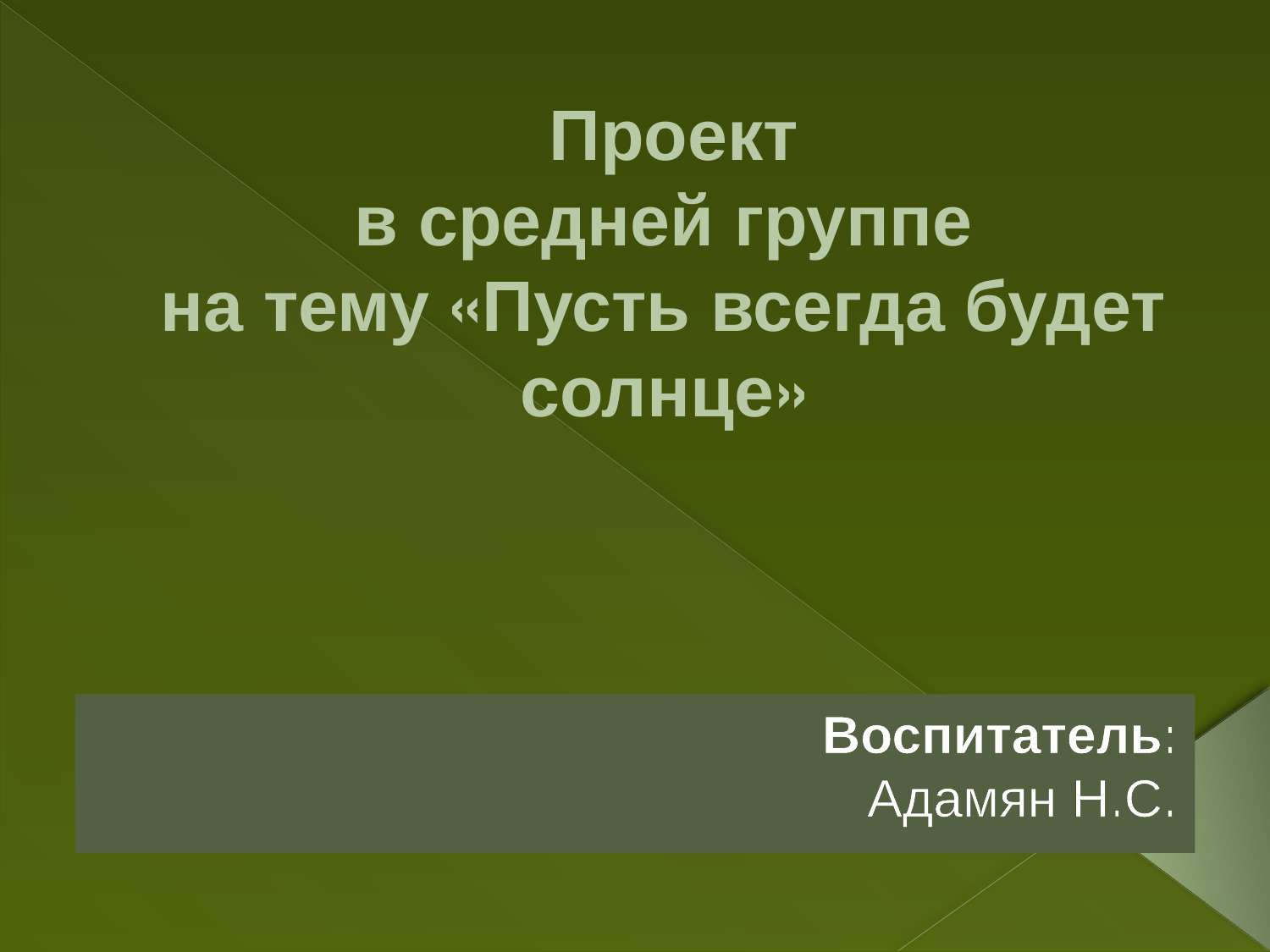

# Проект в средней группе на тему «Пусть всегда будет солнце»
Воспитатель:
 Адамян Н.С.